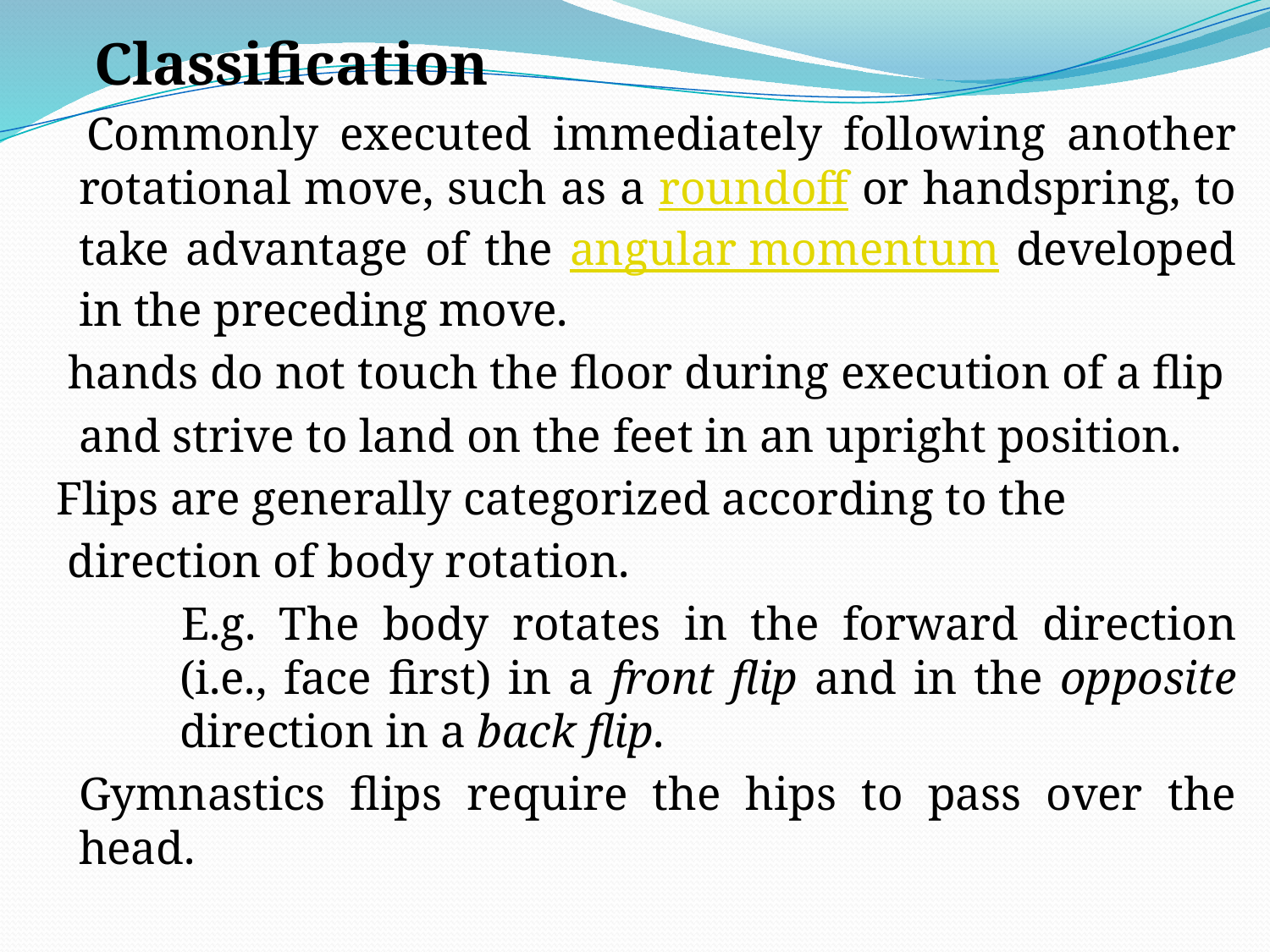

Classification
  Commonly executed immediately following another rotational move, such as a roundoff or handspring, to take advantage of the angular momentum developed in the preceding move.
  hands do not touch the floor during execution of a flip
   and strive to land on the feet in an upright position.
 Flips are generally categorized according to the
  direction of body rotation.
E.g. The body rotates in the forward direction (i.e., face first) in a front flip and in the opposite direction in a back flip.
	Gymnastics flips require the hips to pass over the head.